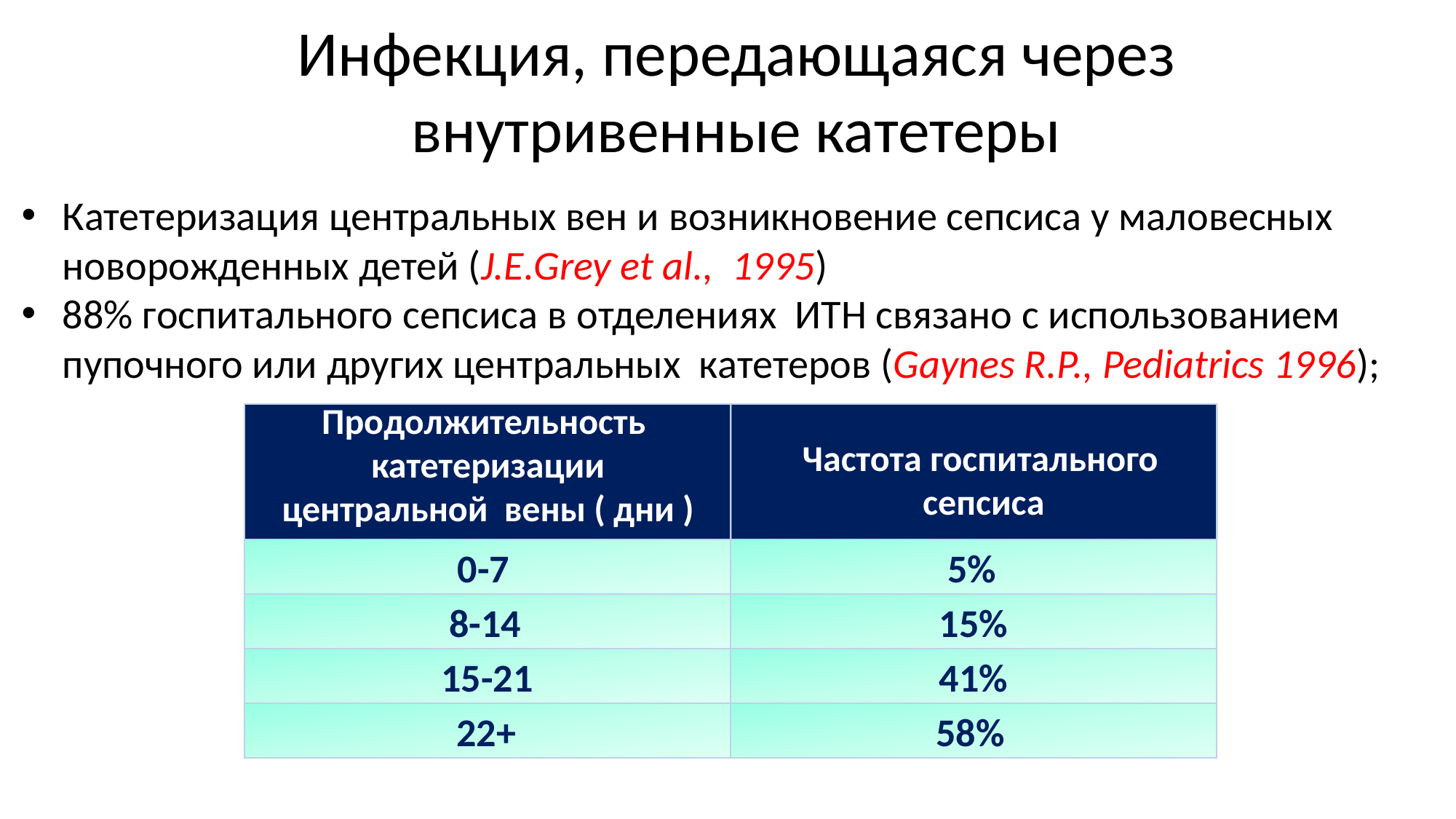

# Инфекция, передающаяся через
внутривенные катетеры

Катетеризация центральных вен и возникновение сепсиса у маловесных новорожденных детей (J.E.Grey et al.,  1995)
88% госпитального сепсиса в отделениях  ИТН связано с использованием пупочного или других центральных  катетеров (Gaynes R.P., Pediatrics 1996);
Продолжительность  катетеризации центральной  вены ( дни )

Частота госпитального  сепсиса

0-7
5%

8-14
15%

15-21
41%

22+
58%